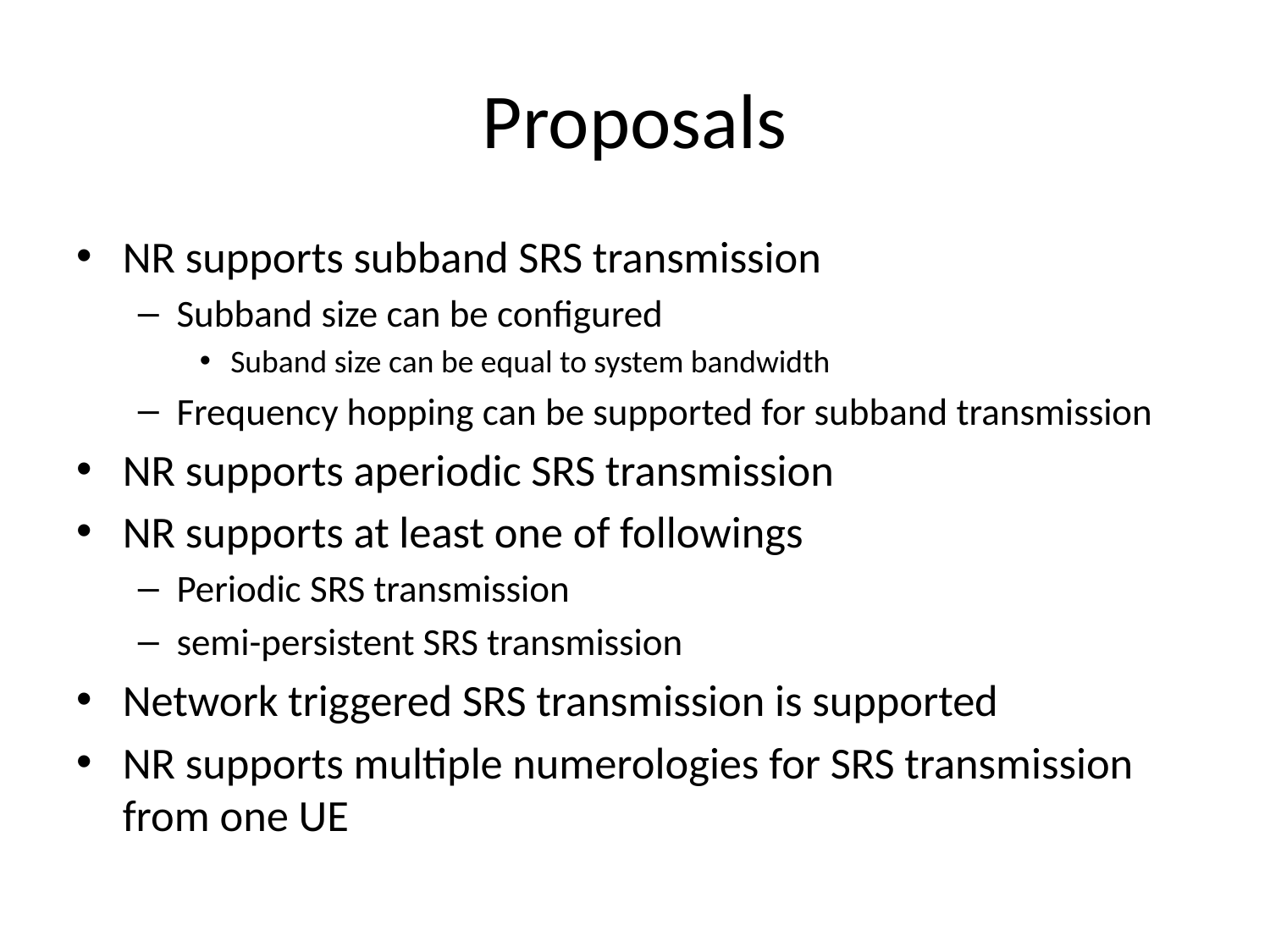

# Proposals
NR supports subband SRS transmission
Subband size can be configured
Suband size can be equal to system bandwidth
Frequency hopping can be supported for subband transmission
NR supports aperiodic SRS transmission
NR supports at least one of followings
Periodic SRS transmission
semi-persistent SRS transmission
Network triggered SRS transmission is supported
NR supports multiple numerologies for SRS transmission from one UE